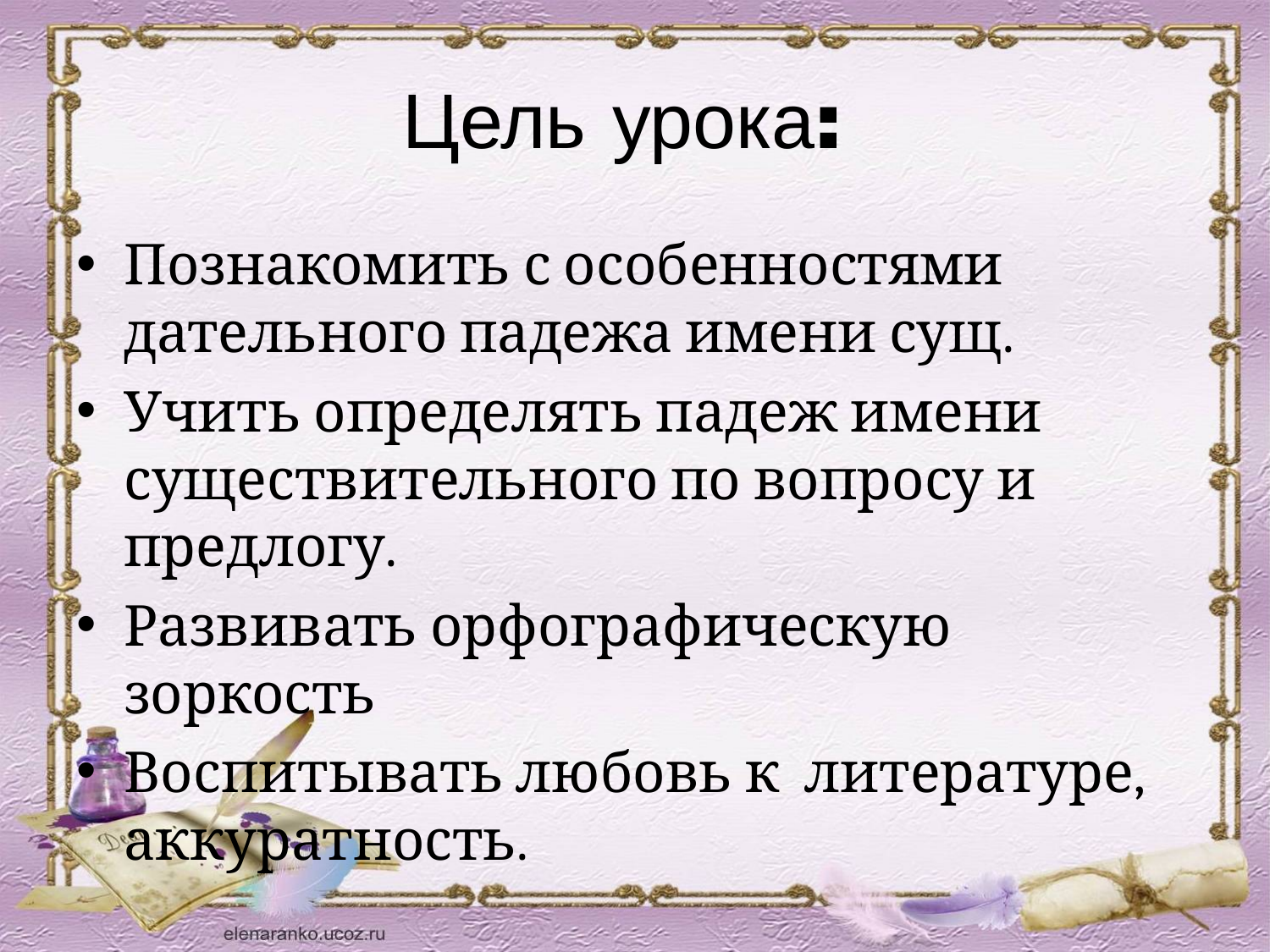

# Цель урока:
Познакомить с особенностями  дательного падежа имени сущ.
Учить определять падеж имени существительного по вопросу и предлогу.
Развивать орфографическую зоркость
Воспитывать любовь к  литературе, аккуратность.